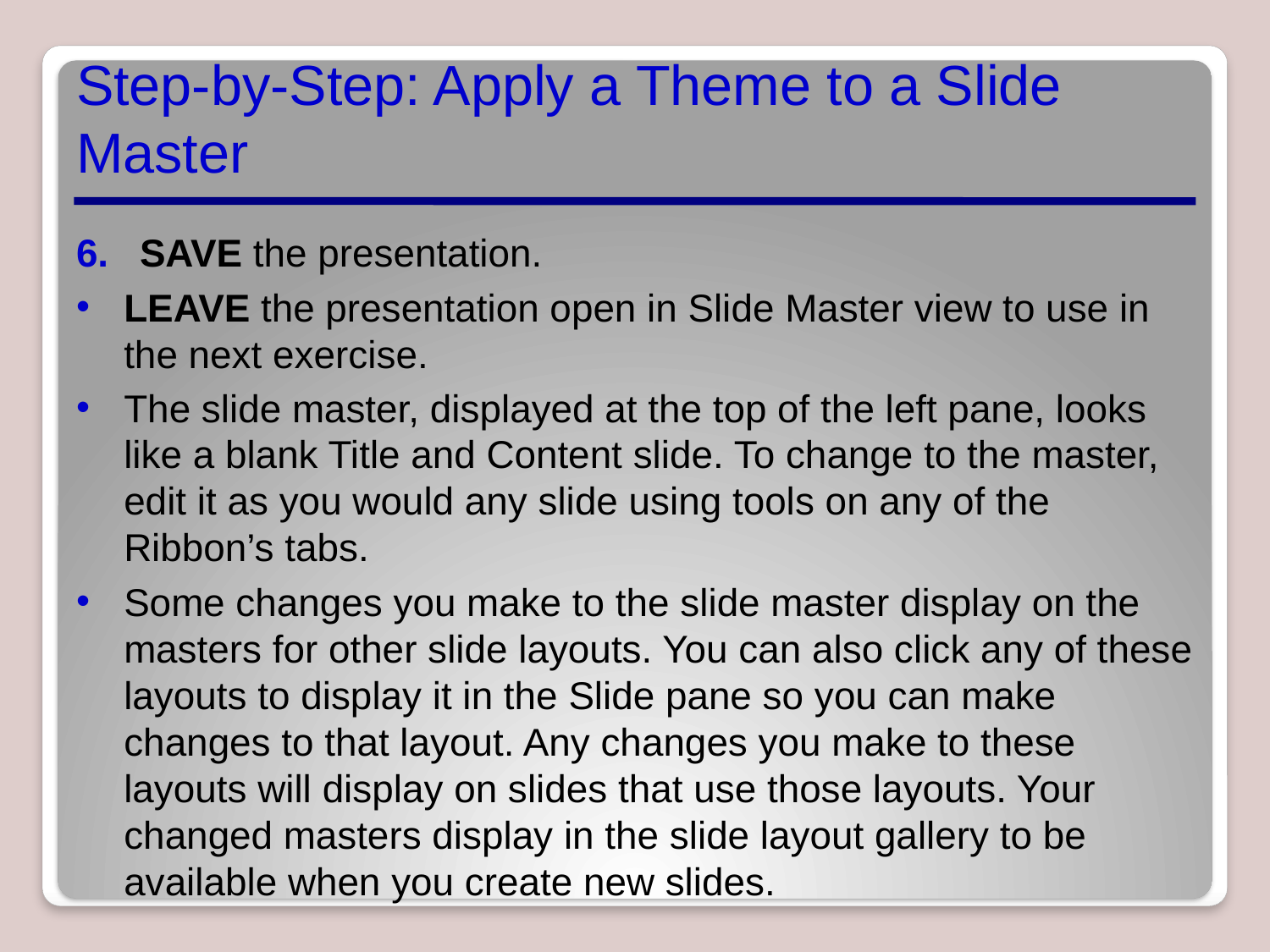

# Step-by-Step: Apply a Theme to a Slide Master
SAVE the presentation.
LEAVE the presentation open in Slide Master view to use in the next exercise.
The slide master, displayed at the top of the left pane, looks like a blank Title and Content slide. To change to the master, edit it as you would any slide using tools on any of the Ribbon’s tabs.
Some changes you make to the slide master display on the masters for other slide layouts. You can also click any of these layouts to display it in the Slide pane so you can make changes to that layout. Any changes you make to these layouts will display on slides that use those layouts. Your changed masters display in the slide layout gallery to be available when you create new slides.